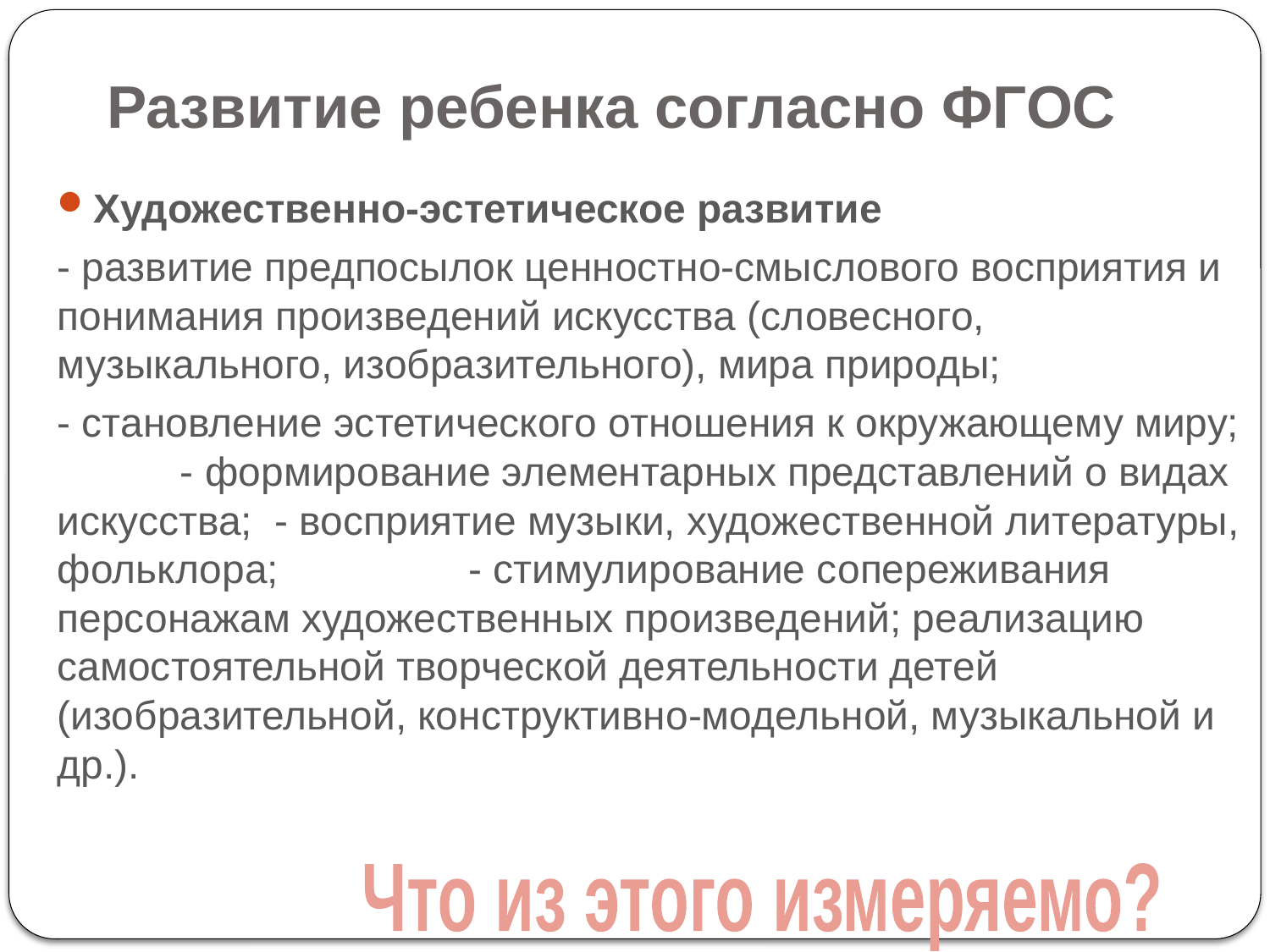

# Развитие ребенка согласно ФГОС
Художественно-эстетическое развитие
- развитие предпосылок ценностно-смыслового восприятия и понимания произведений искусства (словесного, музыкального, изобразительного), мира природы;
- становление эстетического отношения к окружающему миру;             - формирование элементарных представлений о видах искусства;  - восприятие музыки, художественной литературы, фольклора;                 - стимулирование сопереживания персонажам художественных произведений; реализацию самостоятельной творческой деятельности детей (изобразительной, конструктивно-модельной, музыкальной и др.).
Что из этого измеряемо?